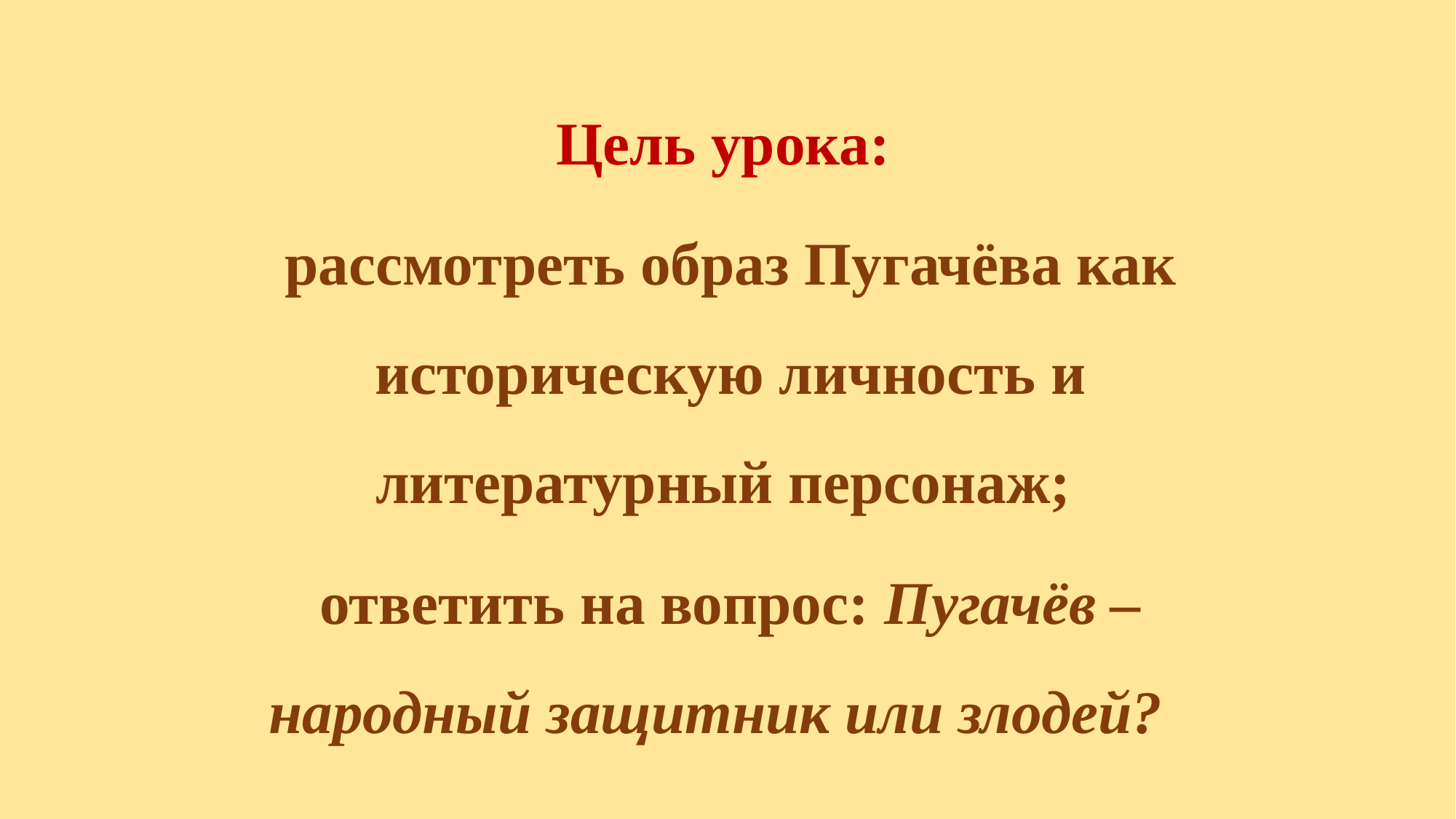

Цель урока:
рассмотреть образ Пугачёва как историческую личность и литературный персонаж;
ответить на вопрос: Пугачёв – народный защитник или злодей?